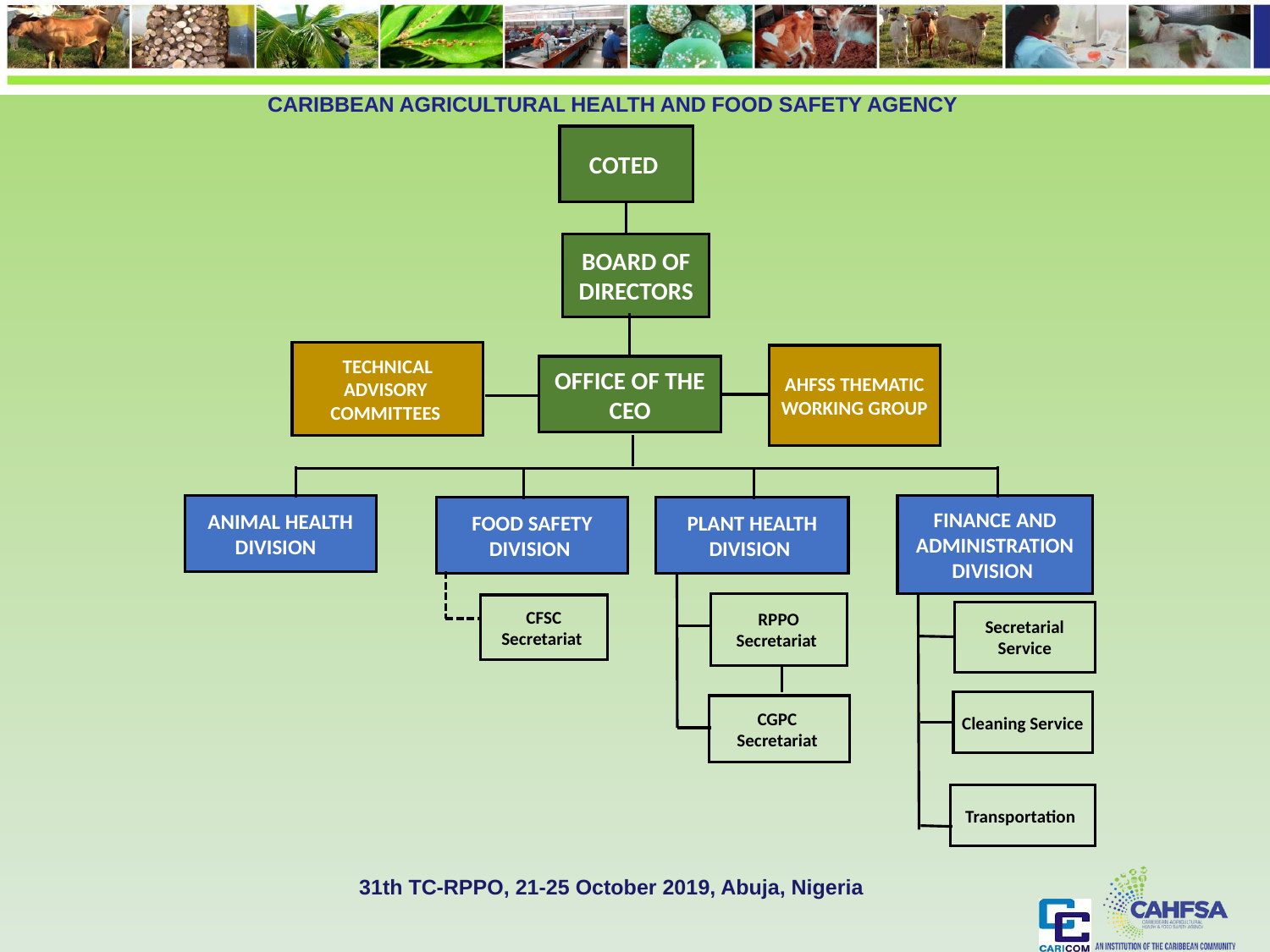

COTED
BOARD OF DIRECTORS
OFFICE OF THE CEO
FINANCE AND ADMINISTRATION DIVISION
ANIMAL HEALTH DIVISION
PLANT HEALTH DIVISION
FOOD SAFETY DIVISION
RPPO Secretariat
CFSC Secretariat
Secretarial Service
Cleaning Service
CGPC  Secretariat
Transportation
TECHNICAL ADVISORY  COMMITTEES
AHFSS THEMATIC WORKING GROUP